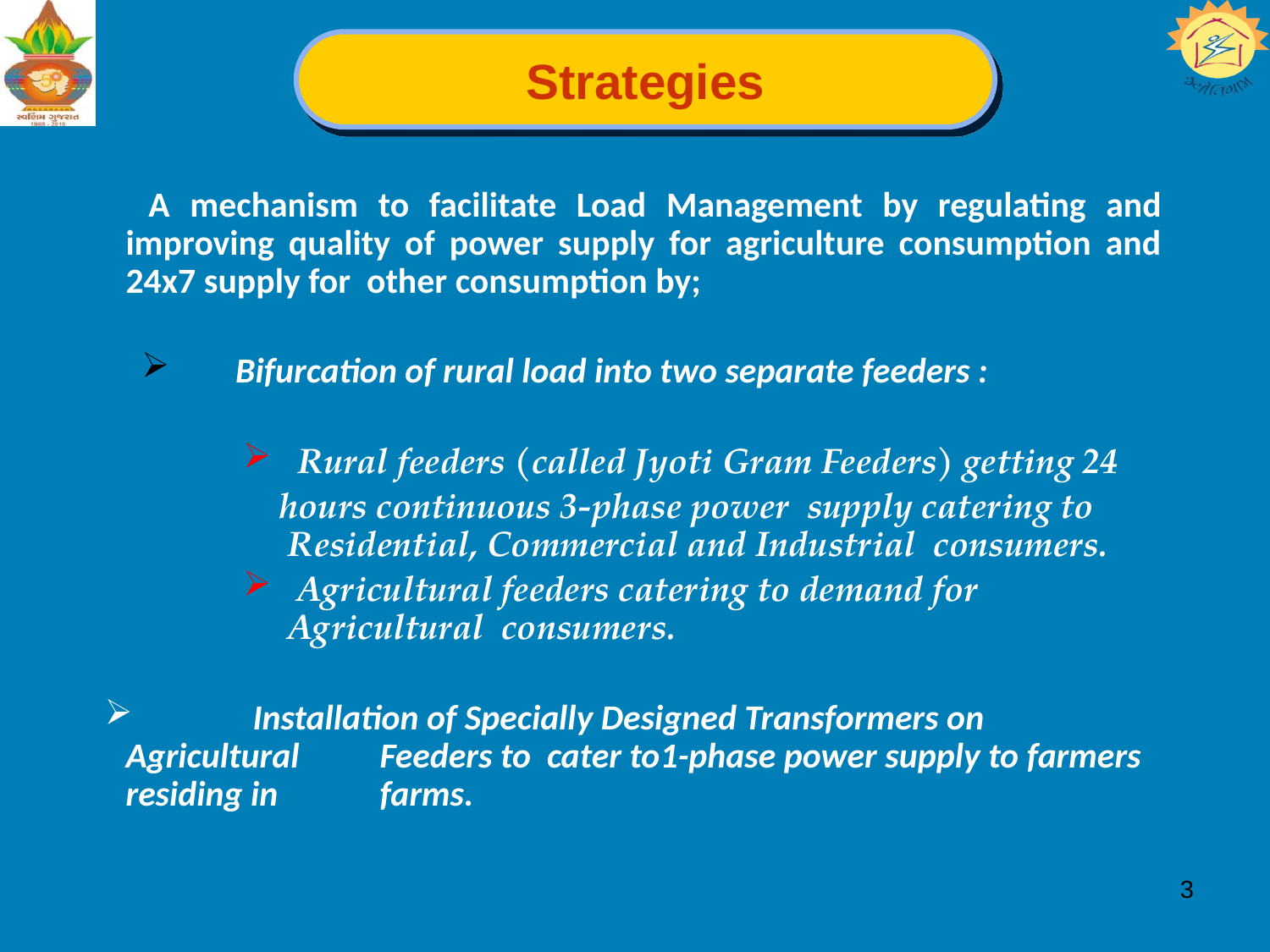

Strategies
  A mechanism to facilitate Load Management by regulating and improving quality of power supply for agriculture consumption and 24x7 supply for  other consumption by;

 Bifurcation of rural load into two separate feeders :

 Rural feeders (called Jyoti Gram Feeders) getting 24
    hours continuous 3-phase power  supply catering to Residential, Commercial and Industrial  consumers.
 Agricultural feeders catering to demand for Agricultural  consumers.

 	Installation of Specially Designed Transformers on Agricultural  	Feeders to  cater to1-phase power supply to farmers residing in  	farms.

3